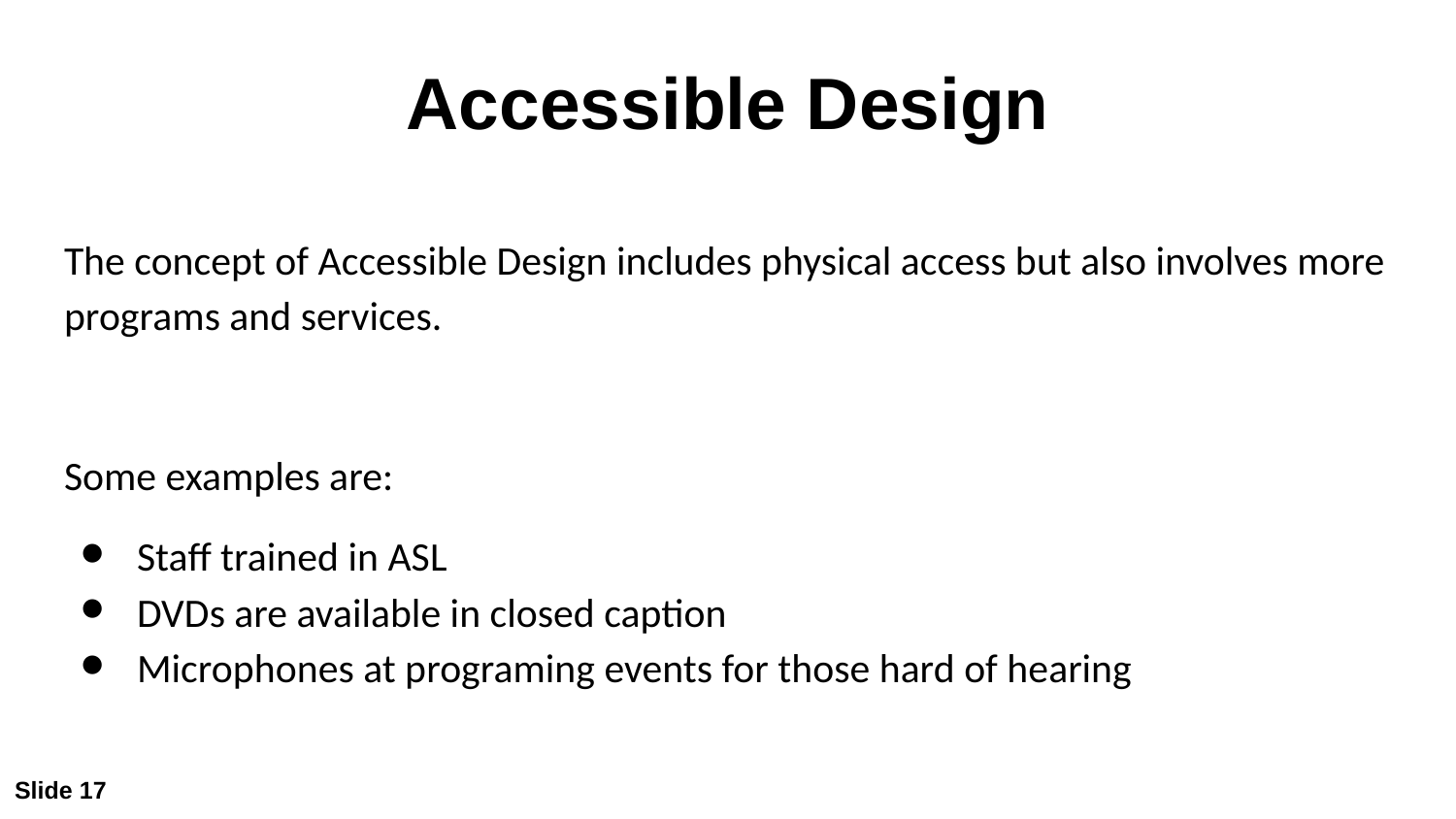

# Accessible Design
The concept of Accessible Design includes physical access but also involves more programs and services.

Some examples are:
Staff trained in ASL
DVDs are available in closed caption
Microphones at programing events for those hard of hearing
Slide 17